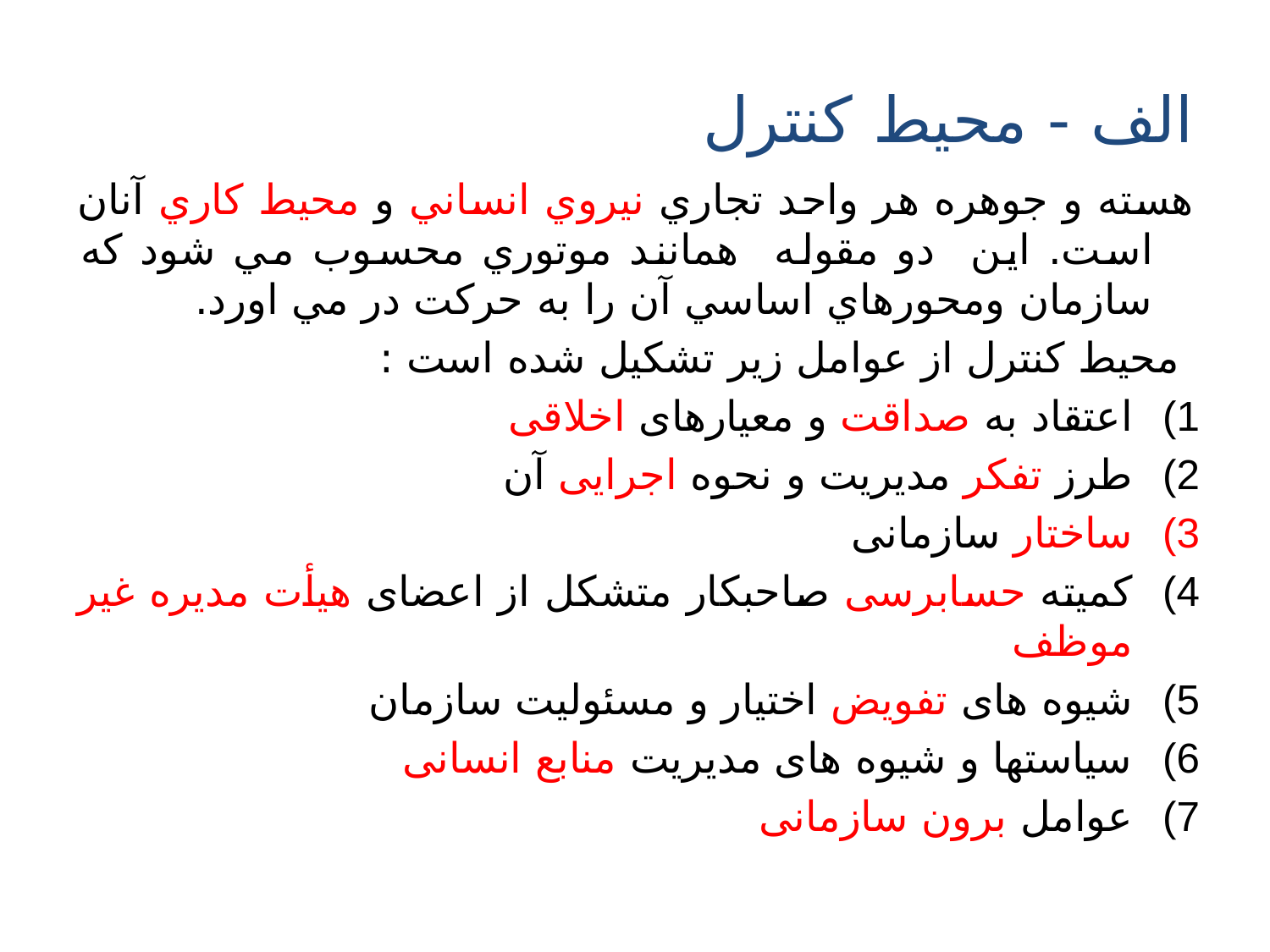

# الف - محيط كنترل
هسته و جوهره هر واحد تجاري نيروي انساني و محيط كاري آنان است. اين  دو مقوله  همانند موتوري محسوب مي شود كه سازمان ومحورهاي اساسي آن را به حركت در مي اورد.
 محيط كنترل از عوامل زیر تشکیل شده است :
اعتقاد به صداقت و معیارهای اخلاقی
طرز تفکر مدیریت و نحوه اجرایی آن
ساختار سازمانی
کمیته حسابرسی صاحبکار متشکل از اعضای هیأت مدیره غير موظف
شیوه های تفویض اختیار و مسئولیت سازمان
سیاستها و شیوه های مدیریت منابع انسانی
عوامل برون سازمانی